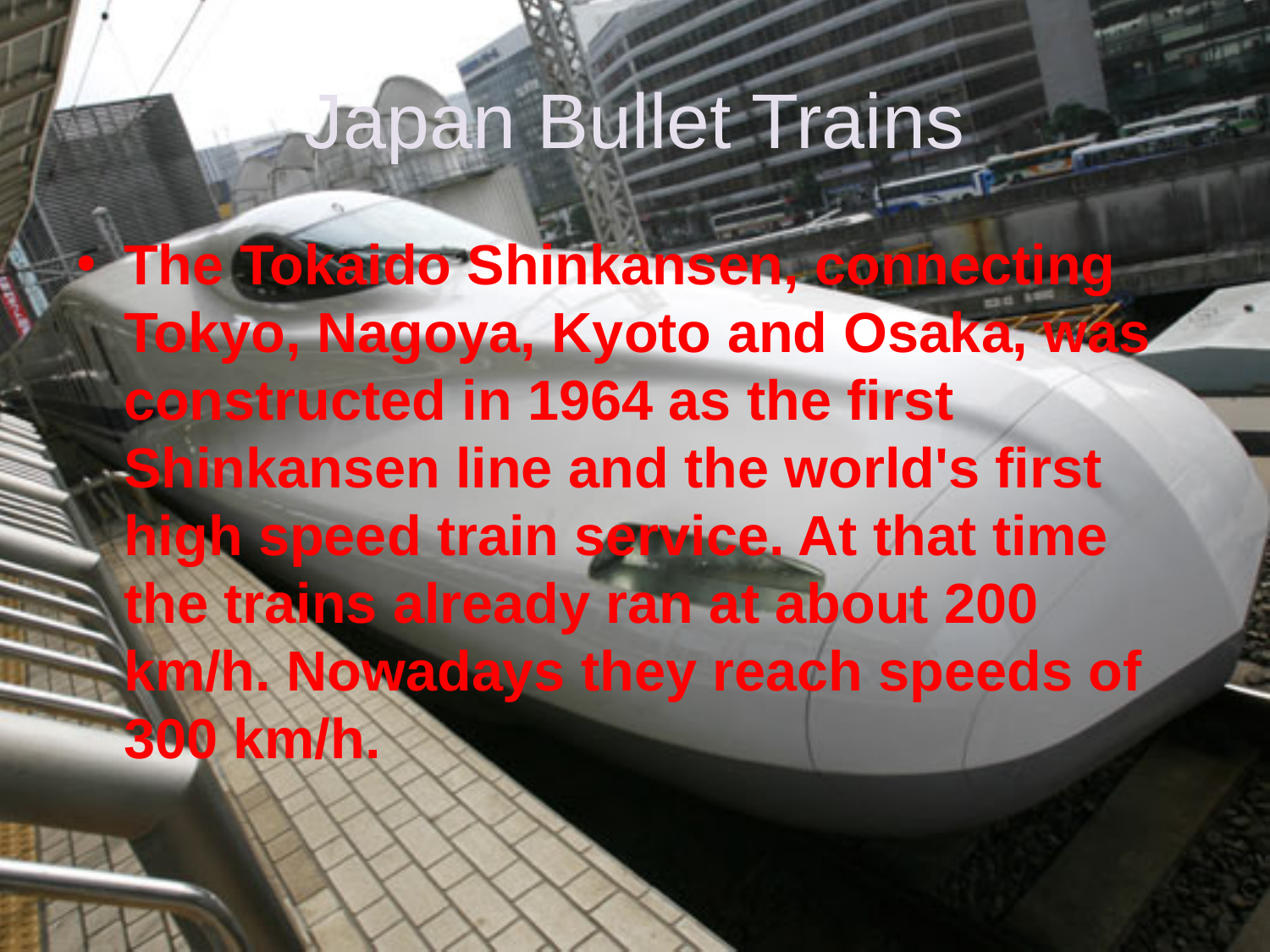

# Japan Bullet Trains
The Tokaido Shinkansen, connecting Tokyo, Nagoya, Kyoto and Osaka, was constructed in 1964 as the first Shinkansen line and the world's first high speed train service. At that time the trains already ran at about 200 km/h. Nowadays they reach speeds of 300 km/h.